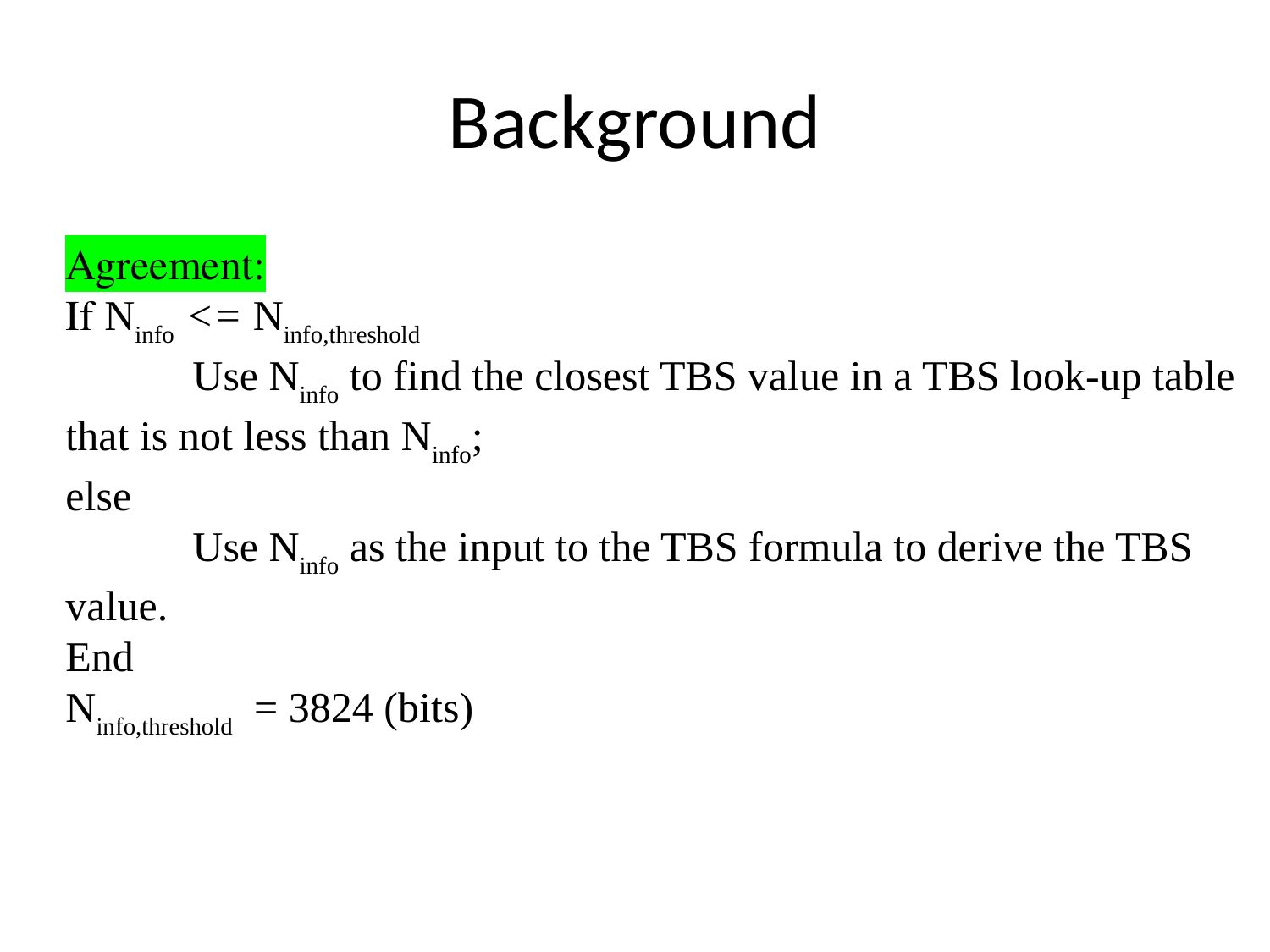

# Background
Agreement:
If Ninfo <= Ninfo,threshold
	Use Ninfo to find the closest TBS value in a TBS look-up table that is not less than Ninfo;
else
	Use Ninfo as the input to the TBS formula to derive the TBS value.
End
Ninfo,threshold  = 3824 (bits)